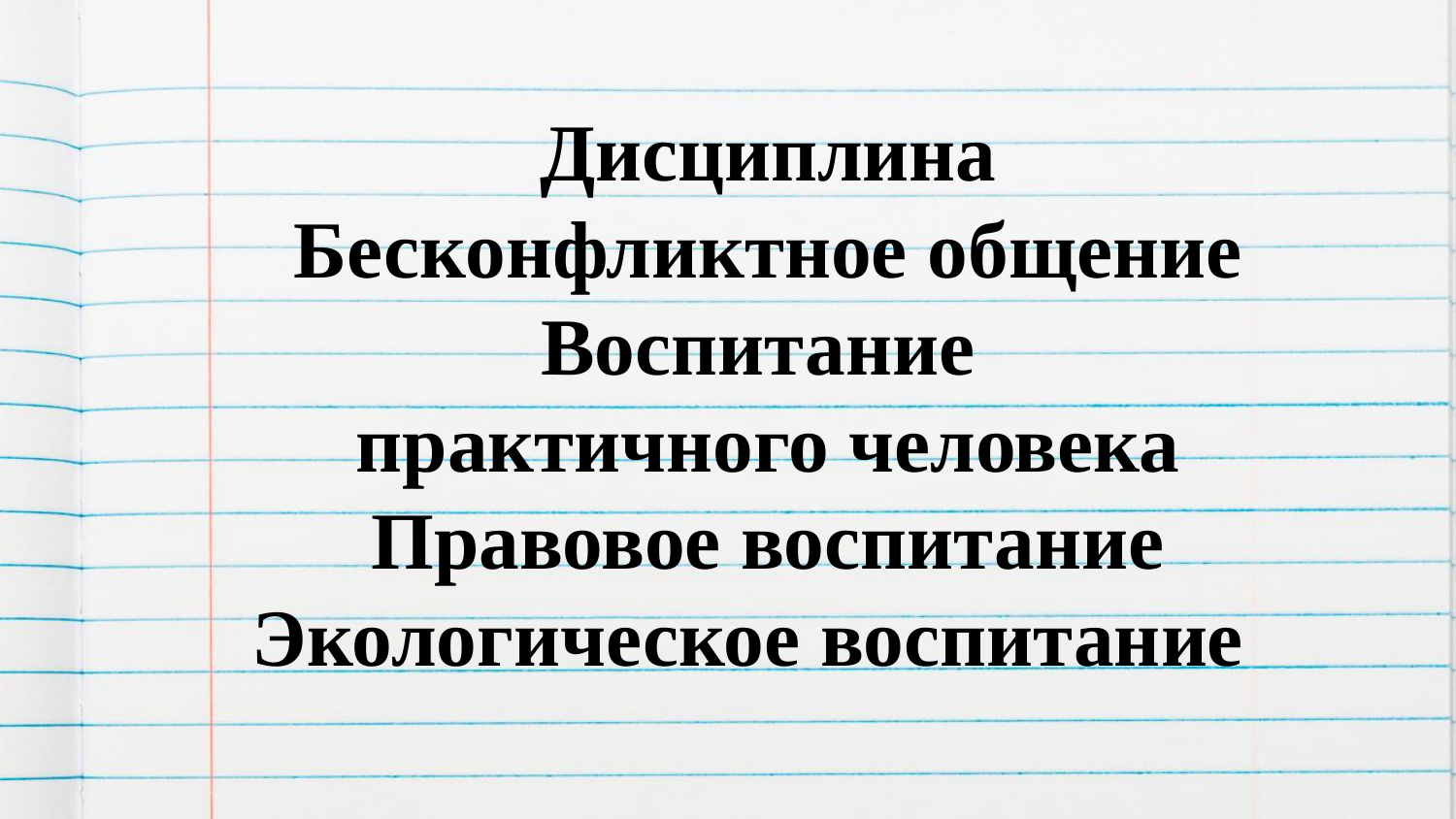

Дисциплина
Бесконфликтное общение
Воспитание
практичного человека
Правовое воспитание
Экологическое воспитание